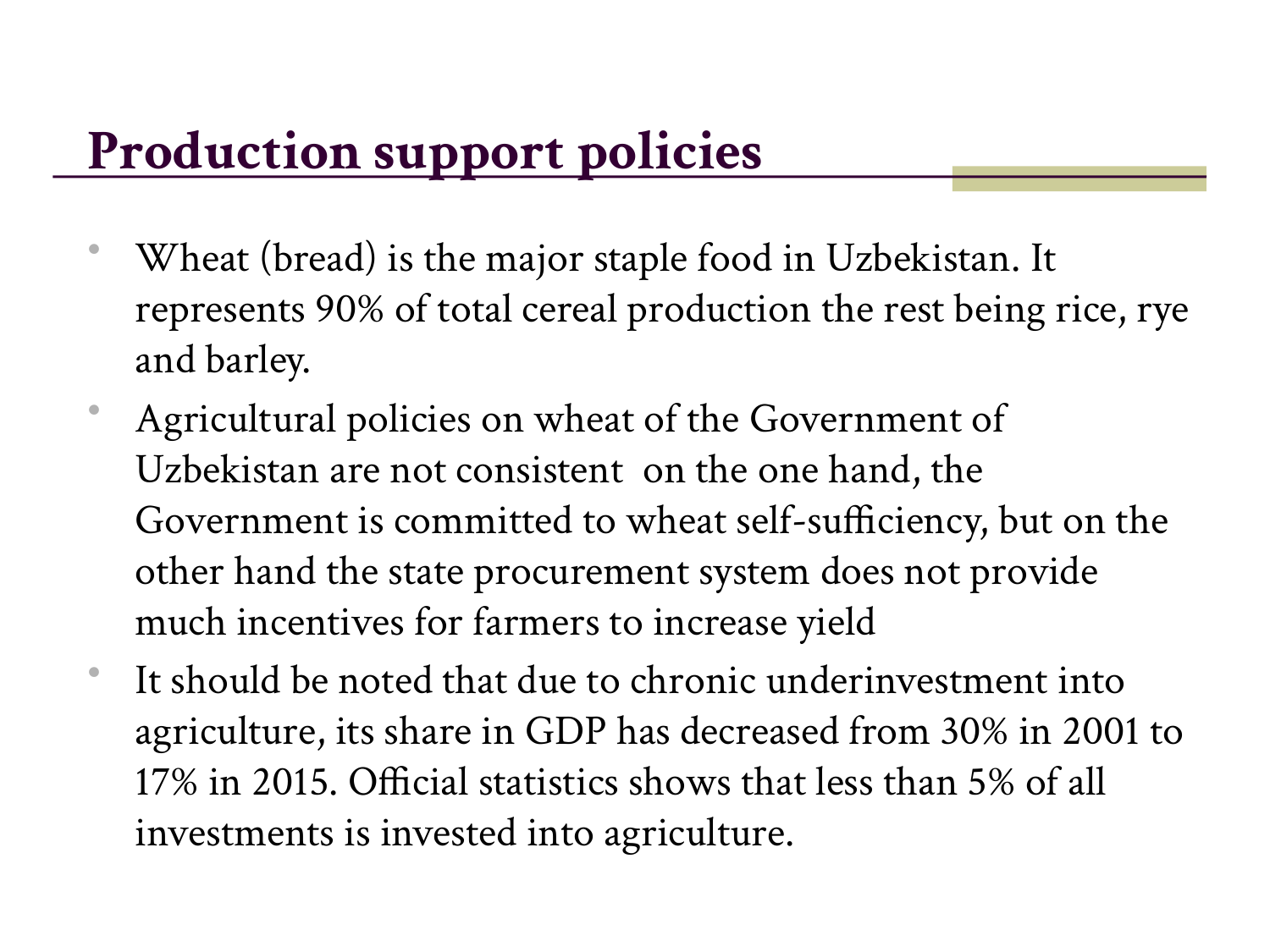

# Production support policies
Wheat (bread) is the major staple food in Uzbekistan. It represents 90% of total cereal production the rest being rice, rye and barley.
Agricultural policies on wheat of the Government of Uzbekistan are not consistent  on the one hand, the Government is committed to wheat self-sufficiency, but on the other hand the state procurement system does not provide much incentives for farmers to increase yield
It should be noted that due to chronic underinvestment into agriculture, its share in GDP has decreased from 30% in 2001 to 17% in 2015. Official statistics shows that less than 5% of all investments is invested into agriculture.